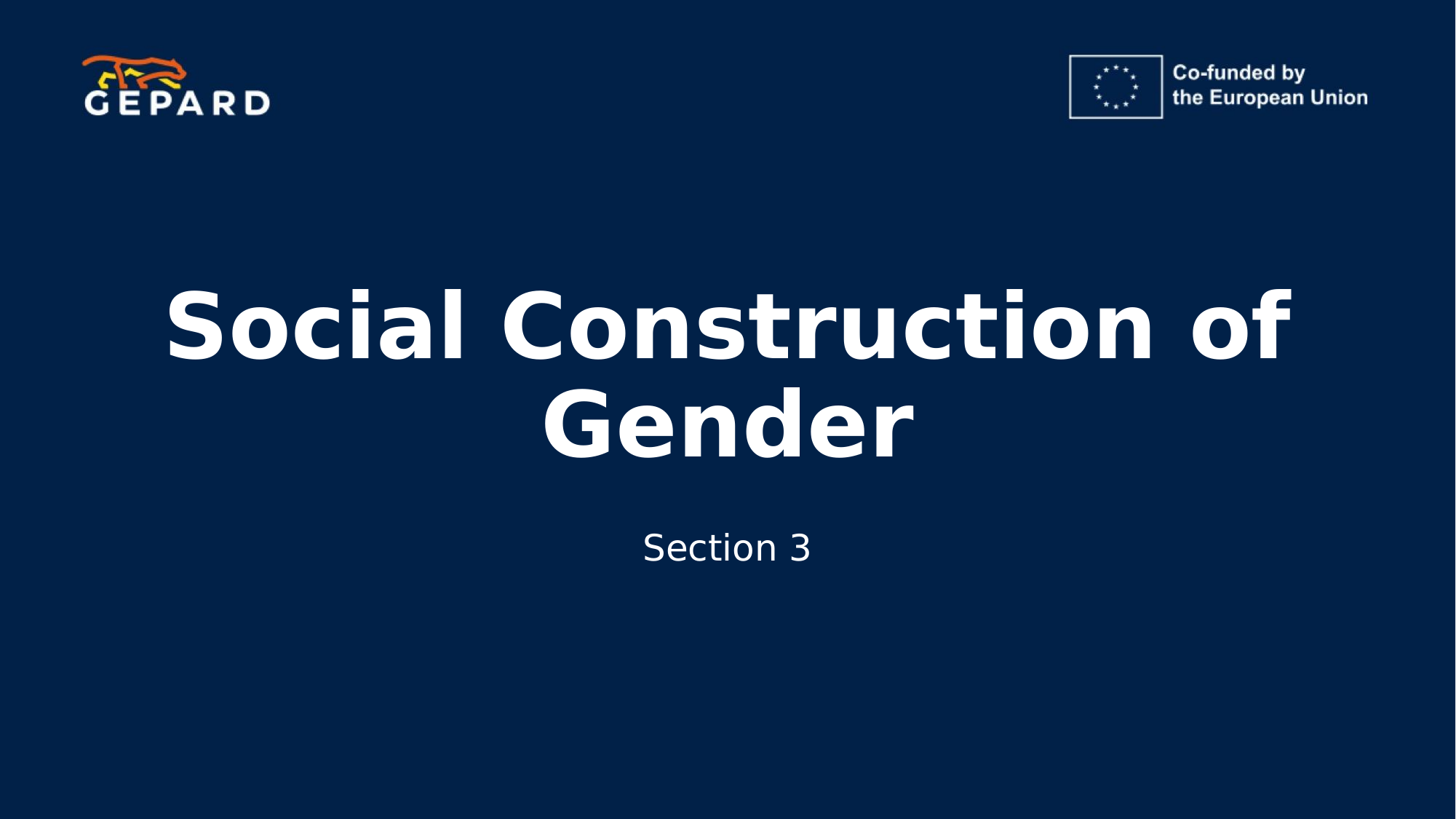

# Social Construction of Gender
Section 3